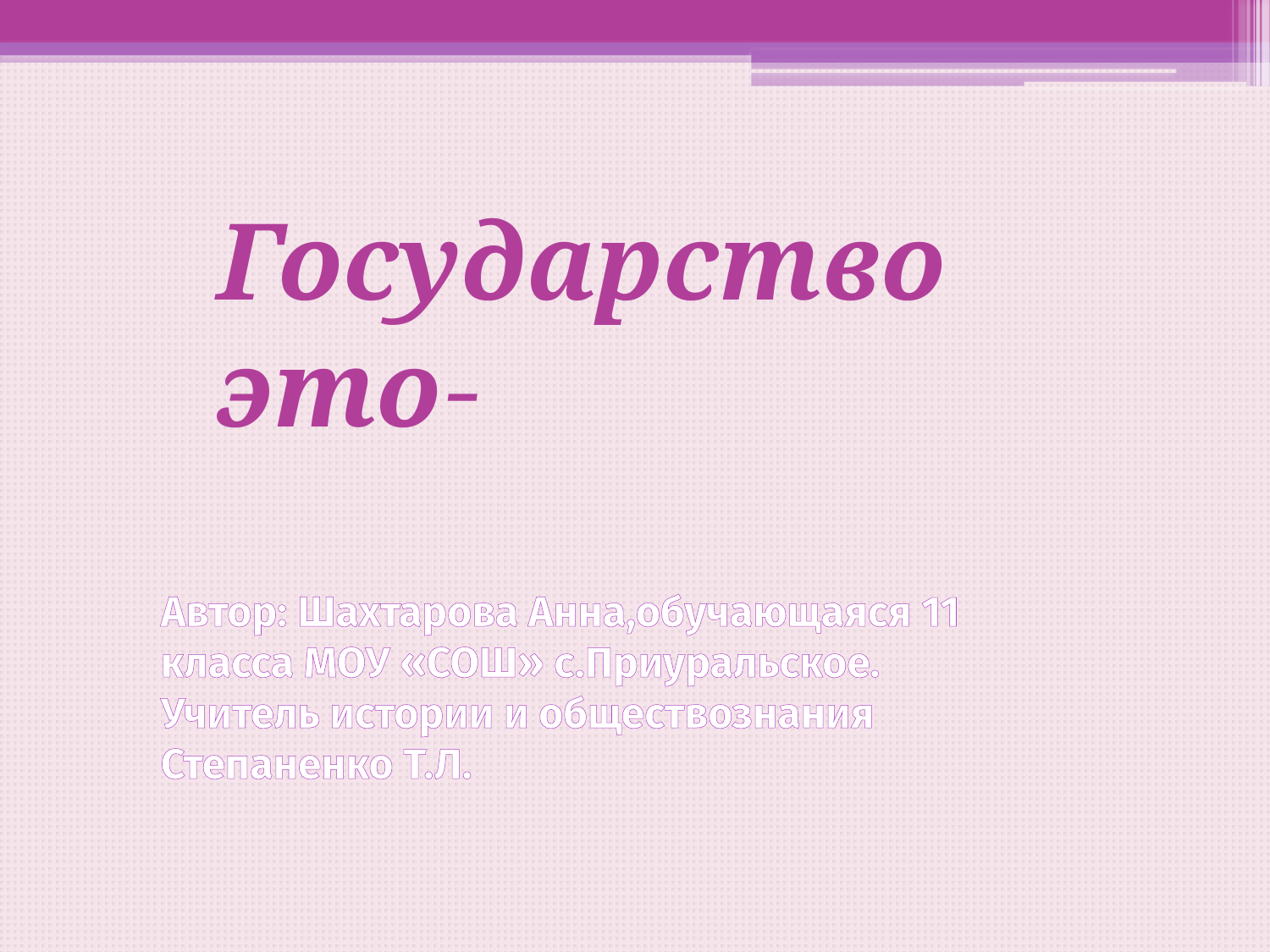

Государство это-
# Автор: Шахтарова Анна,обучающаяся 11 класса МОУ «СОШ» с.Приуральское. Учитель истории и обществознания Степаненко Т.Л.